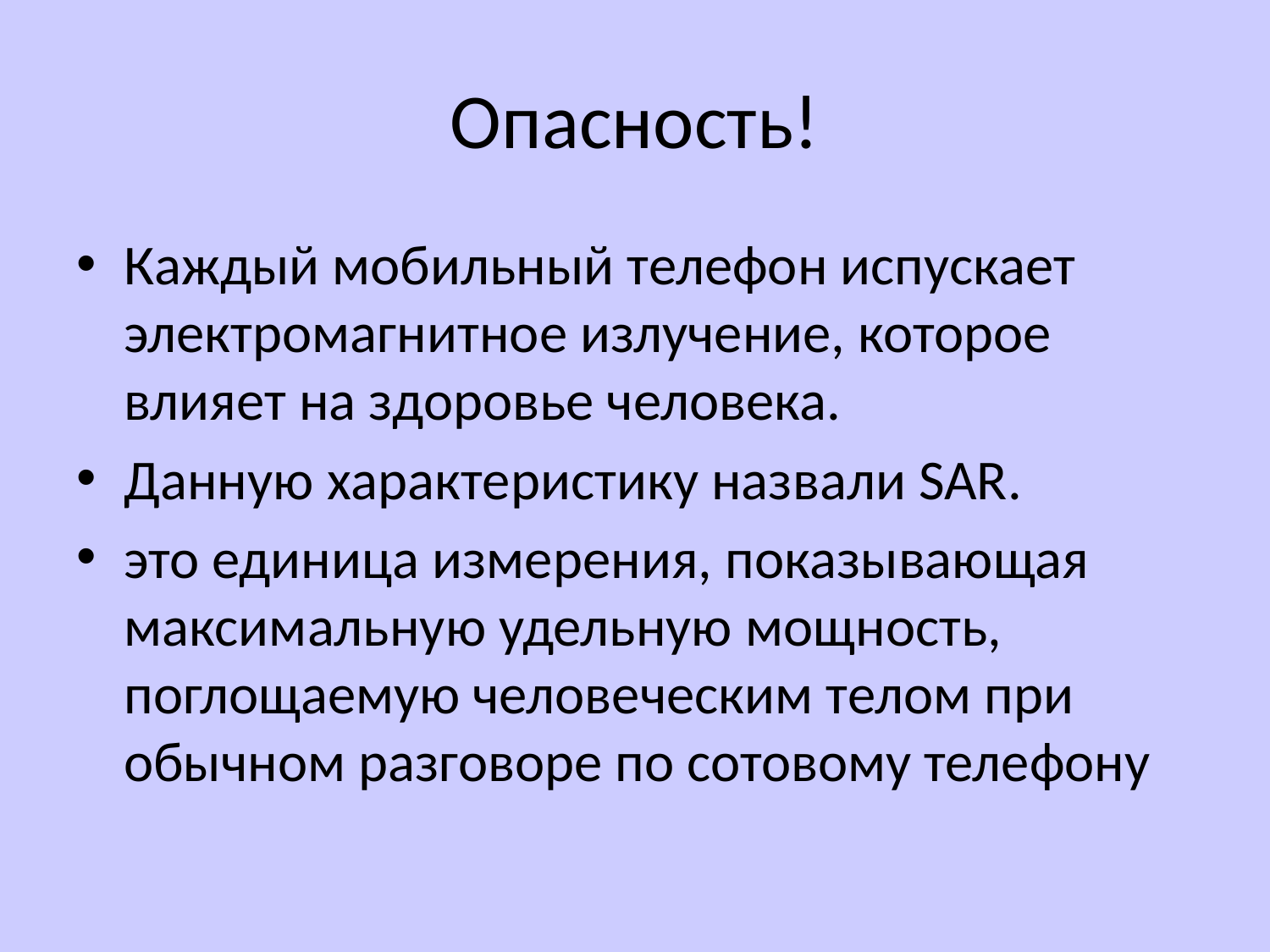

# Опасность!
Каждый мобильный телефон испускает электромагнитное излучение, которое влияет на здоровье человека.
Данную характеристику назвали SAR.
это единица измерения, показывающая максимальную удельную мощность, поглощаемую человеческим телом при обычном разговоре по сотовому телефону